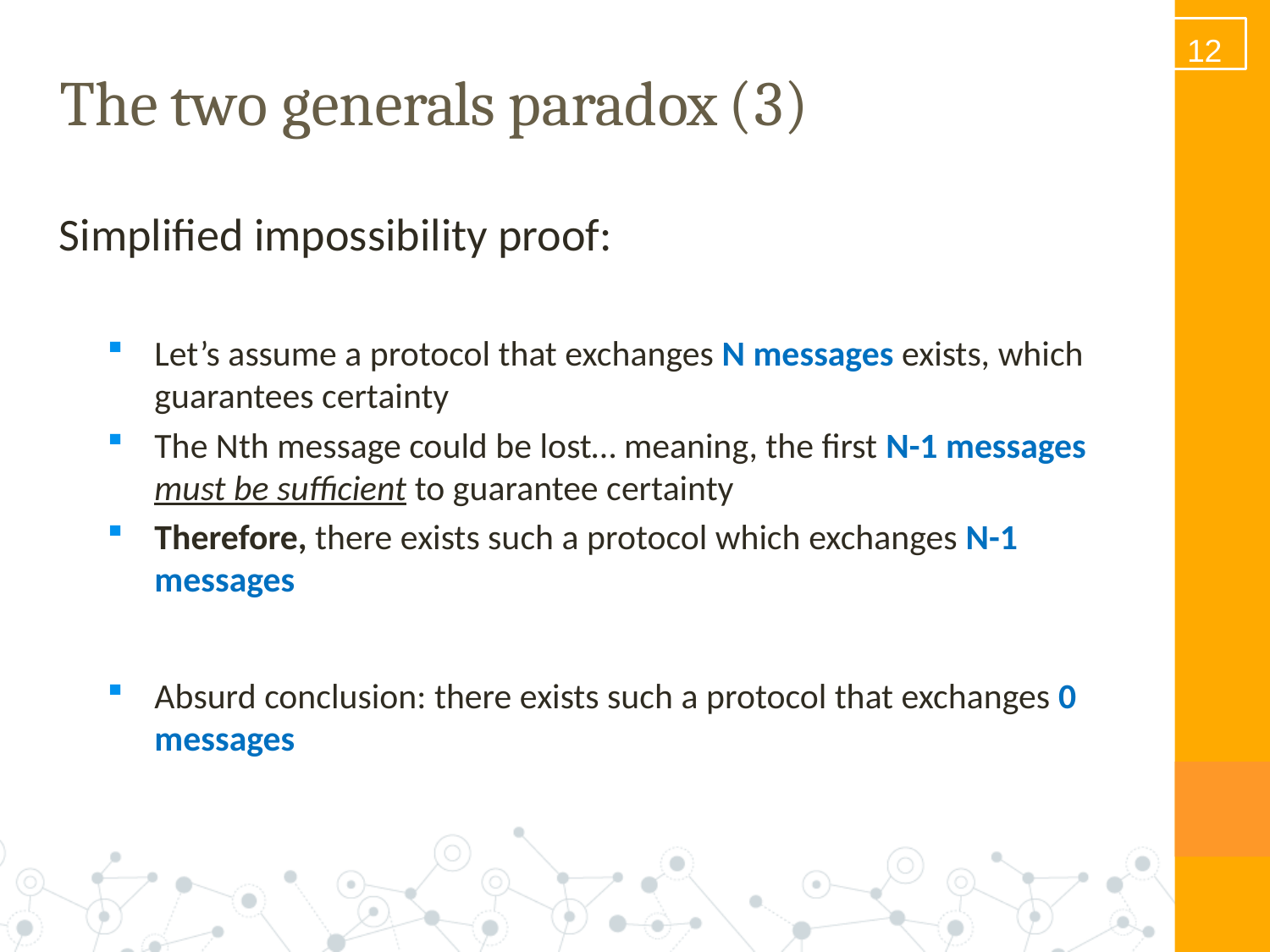

12
# The two generals paradox (3)
Simplified impossibility proof:

Let’s assume a protocol that exchanges N messages exists, which guarantees certainty
The Nth message could be lost… meaning, the first N-1 messages must be sufficient to guarantee certainty
Therefore, there exists such a protocol which exchanges N-1 messages

Absurd conclusion: there exists such a protocol that exchanges 0 messages